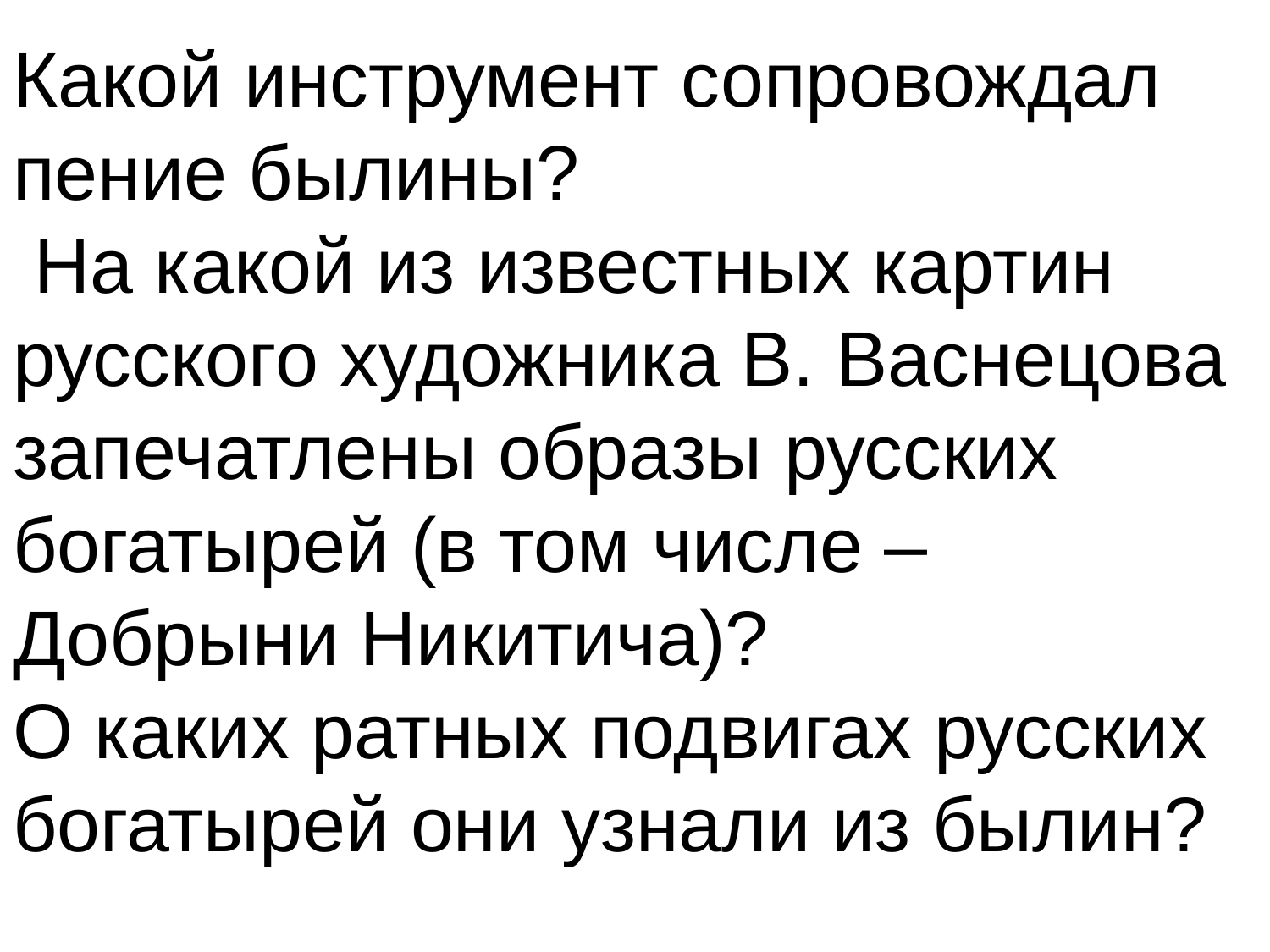

Какой инструмент сопровождал пение былины?
 На какой из известных картин русского художника В. Васнецова запечатлены образы русских богатырей (в том числе – Добрыни Никитича)?
О каких ратных подвигах русских богатырей они узнали из былин?